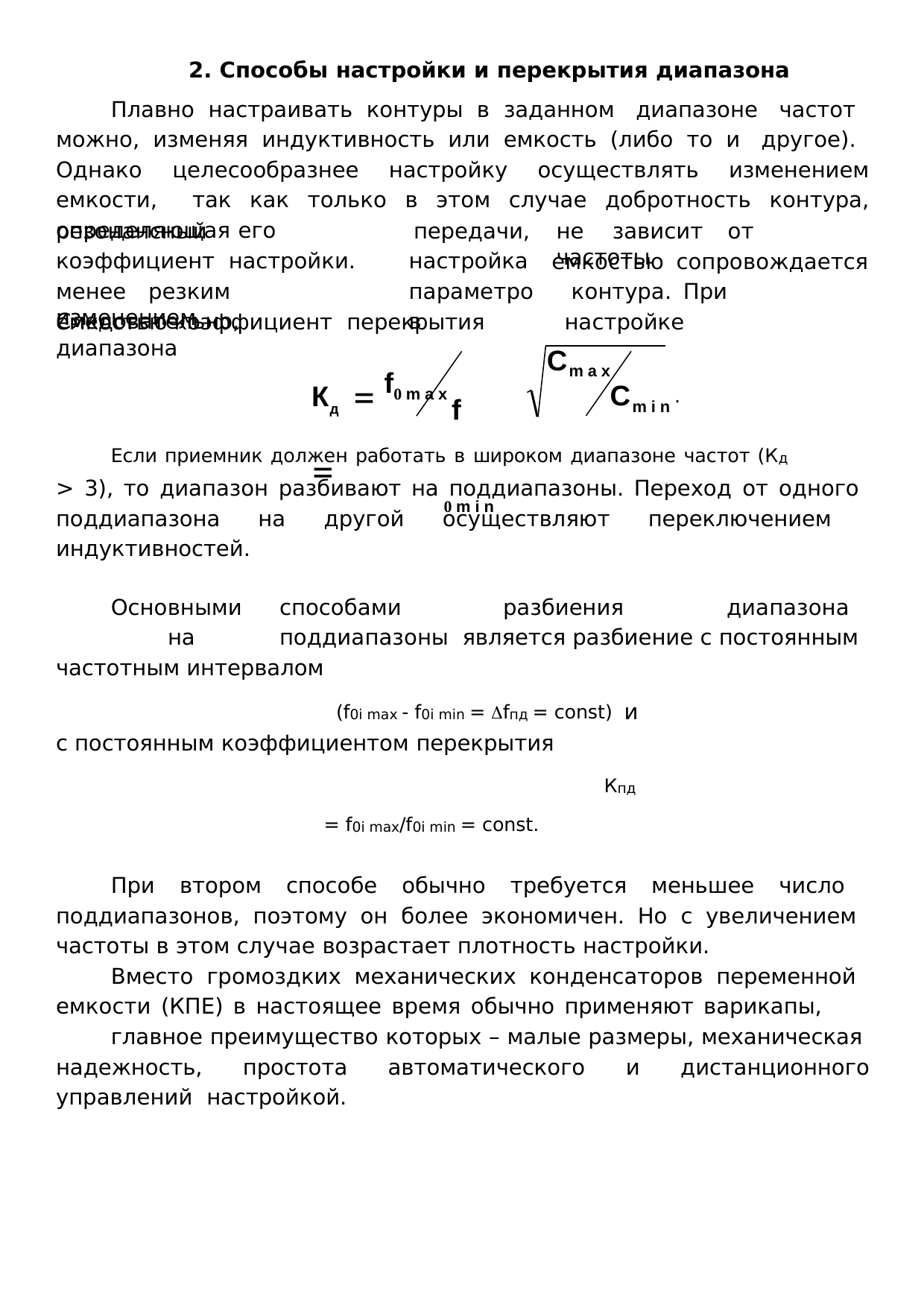

2. Способы настройки и перекрытия диапазона
Плавно настраивать контуры в заданном диапазоне частот  можно, изменяя индуктивность или емкость (либо то и другое).  Однако целесообразнее настройку осуществлять изменением емкости,  так как только в этом случае добротность контура, определяющая его
резонансный		коэффициент  настройки.	Следовательно,
передачи,  настройка  параметров
не	зависит	от	частоты
емкостью	сопровождается  контура.	 При	настройке
менее	резким	изменением
емкостью коэффициент перекрытия диапазона
Кд  = f0 m a x f	=
0 m i n

Cm a x
Cm i n .

Если приемник должен работать в широком диапазоне частот (Кд
> 3), то диапазон разбивают на поддиапазоны. Переход от одного  поддиапазона на другой осуществляют переключением  индуктивностей.

Основными	способами	разбиения	диапазона	на	поддиапазоны  является разбиение с постоянным частотным интервалом
(f0i max - f0i min = Δfпд = сonst)  и с постоянным коэффициентом перекрытия
Кпд = f0i max/f0i min = сonst.

При втором способе обычно требуется меньшее число  поддиапазонов, поэтому он более экономичен. Но с увеличением  частоты в этом случае возрастает плотность настройки.
Вместо громоздких механических конденсаторов переменной  емкости (КПЕ) в настоящее время обычно применяют варикапы,
главное преимущество которых – малые размеры, механическая  надежность, простота автоматического и дистанционного управлений  настройкой.